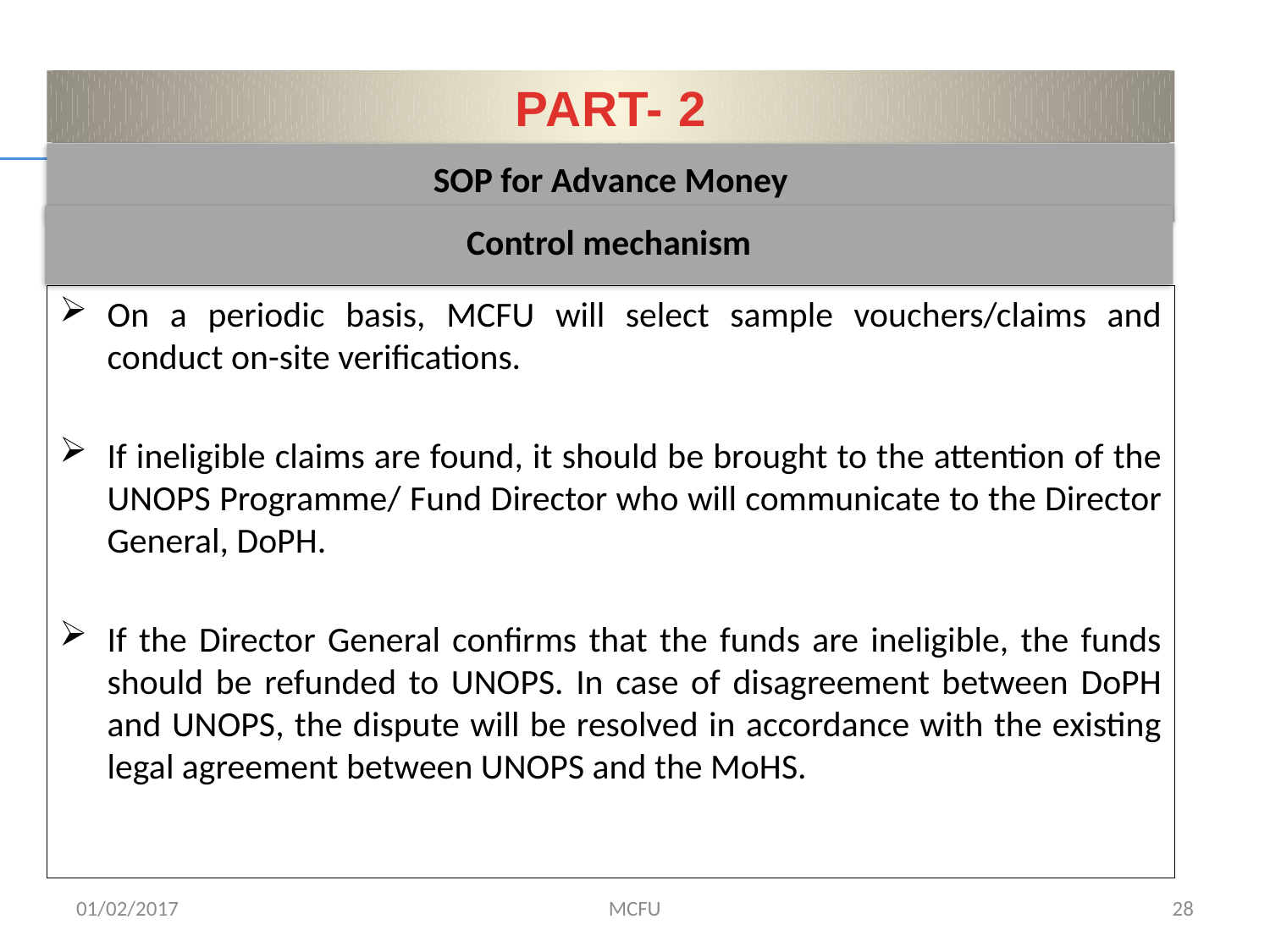

PART- 2
SOP for Advance Money
Control mechanism
On a periodic basis, MCFU will select sample vouchers/claims and conduct on-site verifications.

If ineligible claims are found, it should be brought to the attention of the UNOPS Programme/ Fund Director who will communicate to the Director General, DoPH.

If the Director General confirms that the funds are ineligible, the funds should be refunded to UNOPS. In case of disagreement between DoPH and UNOPS, the dispute will be resolved in accordance with the existing legal agreement between UNOPS and the MoHS.

01/02/2017
MCFU
28